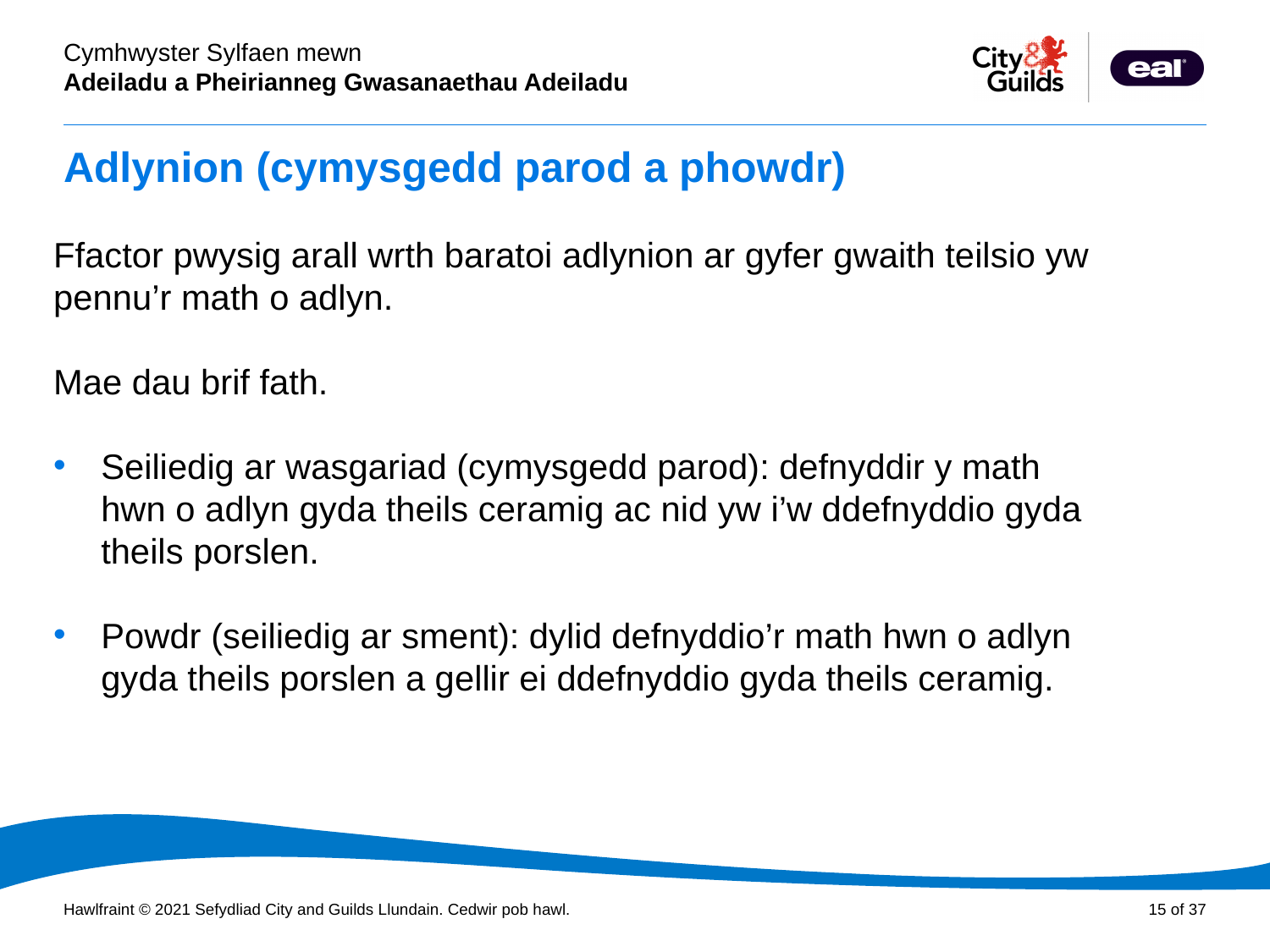

# Adlynion (cymysgedd parod a phowdr)
Ffactor pwysig arall wrth baratoi adlynion ar gyfer gwaith teilsio yw pennu’r math o adlyn.

Mae dau brif fath.

Seiliedig ar wasgariad (cymysgedd parod): defnyddir y math hwn o adlyn gyda theils ceramig ac nid yw i’w ddefnyddio gyda theils porslen.

Powdr (seiliedig ar sment): dylid defnyddio’r math hwn o adlyn gyda theils porslen a gellir ei ddefnyddio gyda theils ceramig.